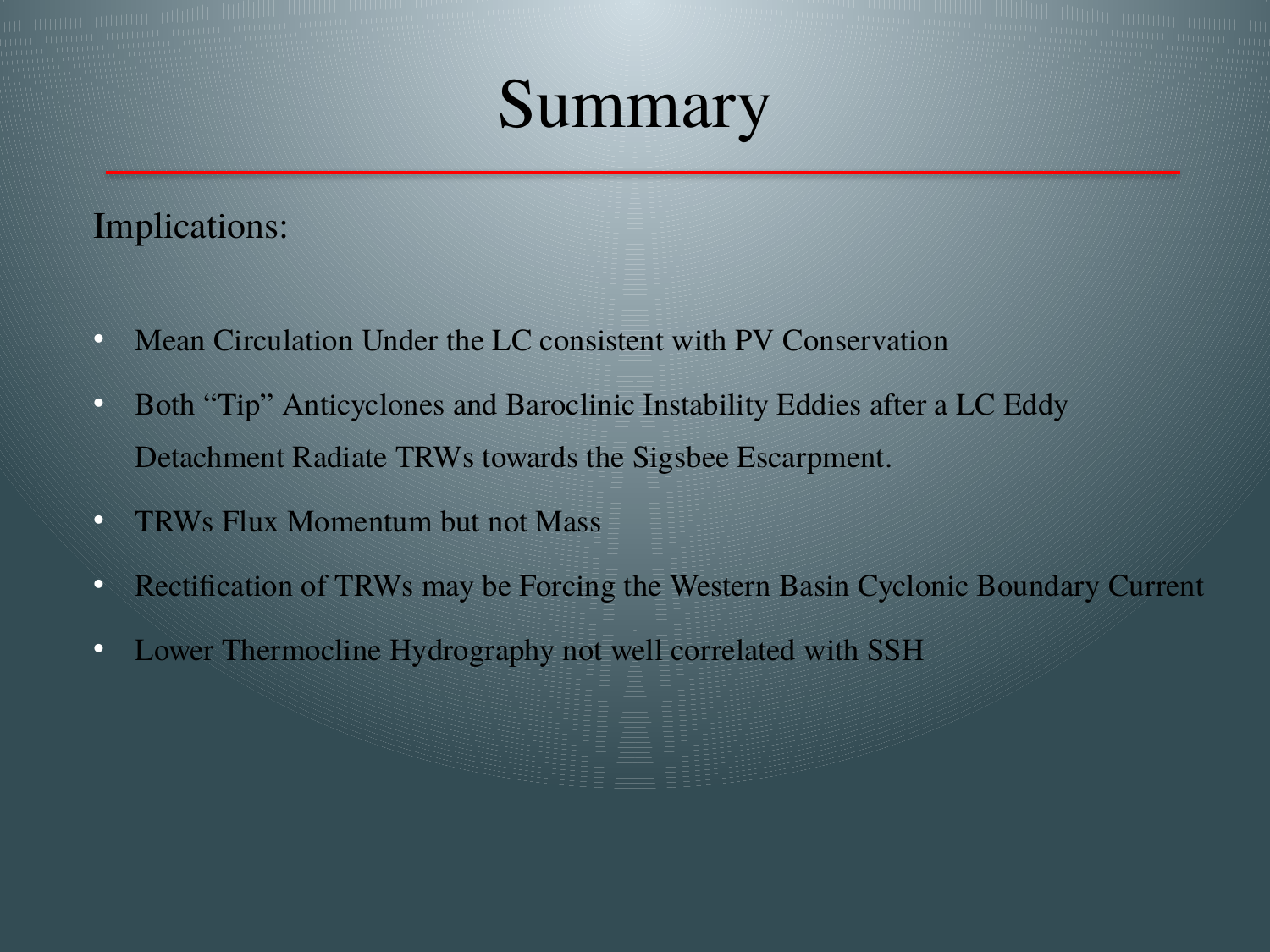

Summary
Implications:
Mean Circulation Under the LC consistent with PV Conservation
Both “Tip” Anticyclones and Baroclinic Instability Eddies after a LC Eddy Detachment Radiate TRWs towards the Sigsbee Escarpment.
TRWs Flux Momentum but not Mass
Rectification of TRWs may be Forcing the Western Basin Cyclonic Boundary Current
Lower Thermocline Hydrography not well correlated with SSH